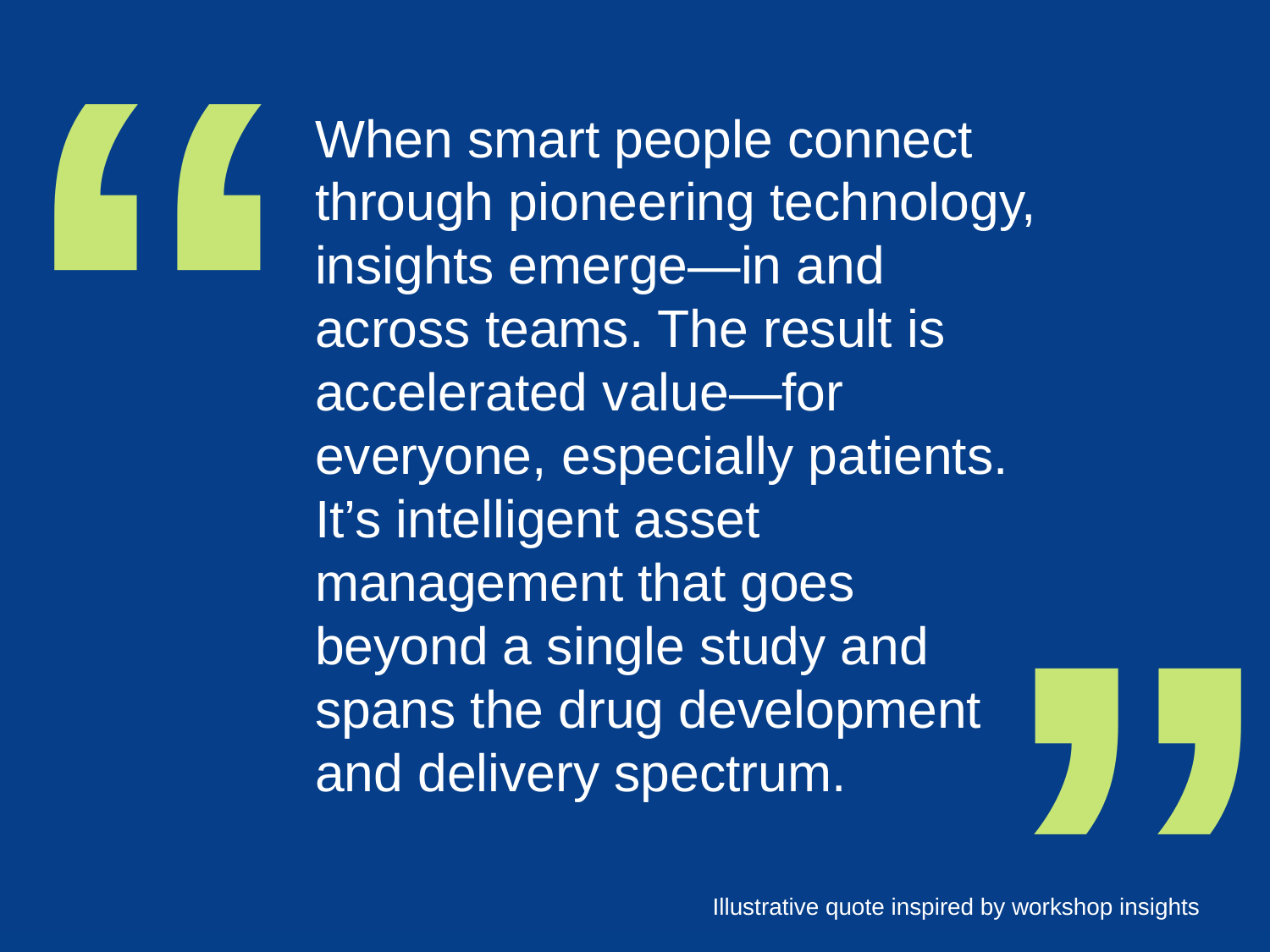

When smart people connect through pioneering technology, insights emerge—in and across teams. The result is accelerated value—for everyone, especially patients. It’s intelligent asset management that goes beyond a single study and spans the drug development and delivery spectrum.
“
“

Illustrative quote inspired by workshop insights